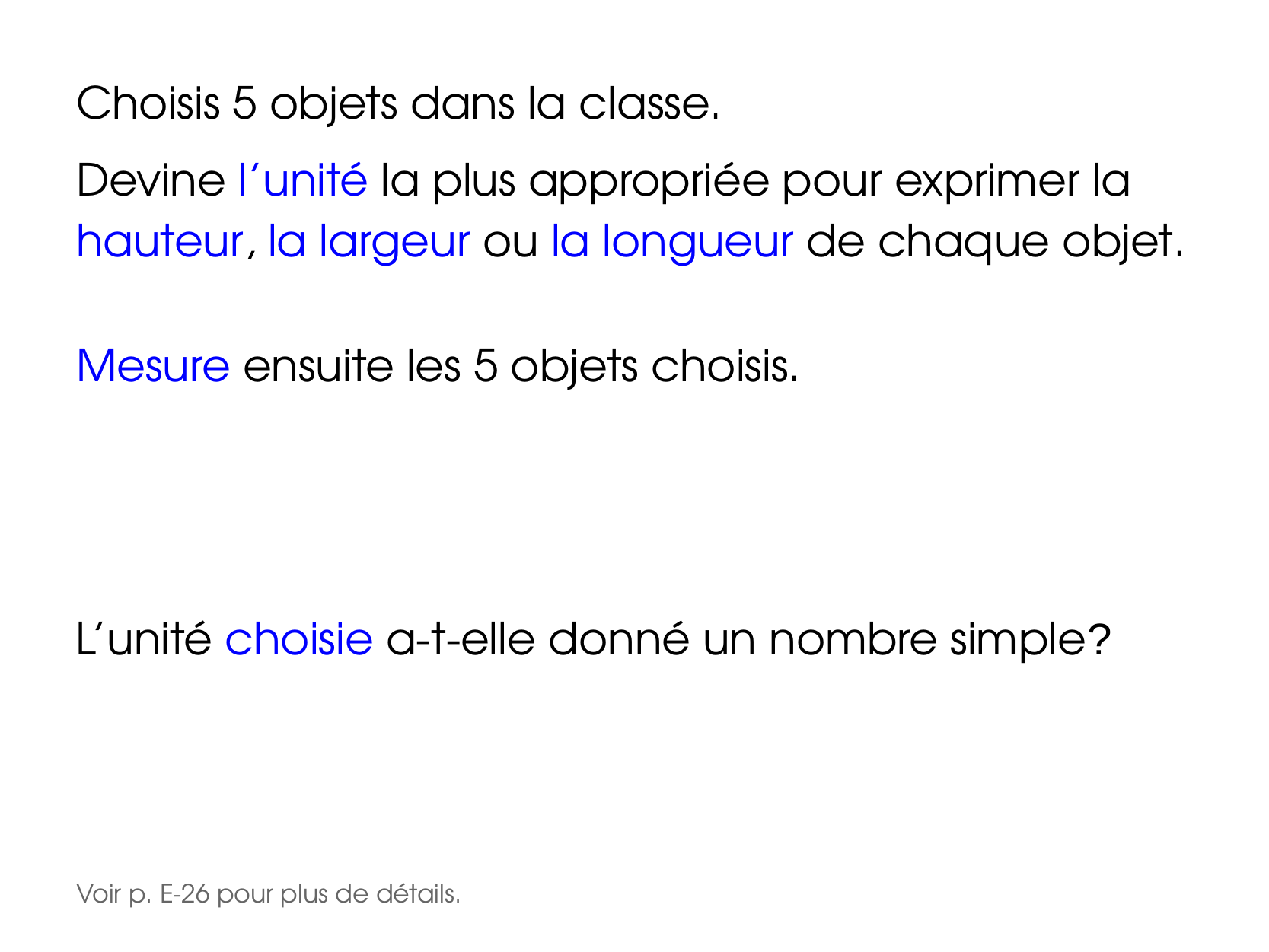

Choisis 5 objets dans la classe.
Devine l’unité la plus appropriée pour exprimer la hauteur, la largeur ou la longueur de chaque objet.

Mesure ensuite les 5 objets choisis.
L’unité choisie a-t-elle donné un nombre simple?
Voir p. E-26 pour plus de détails.